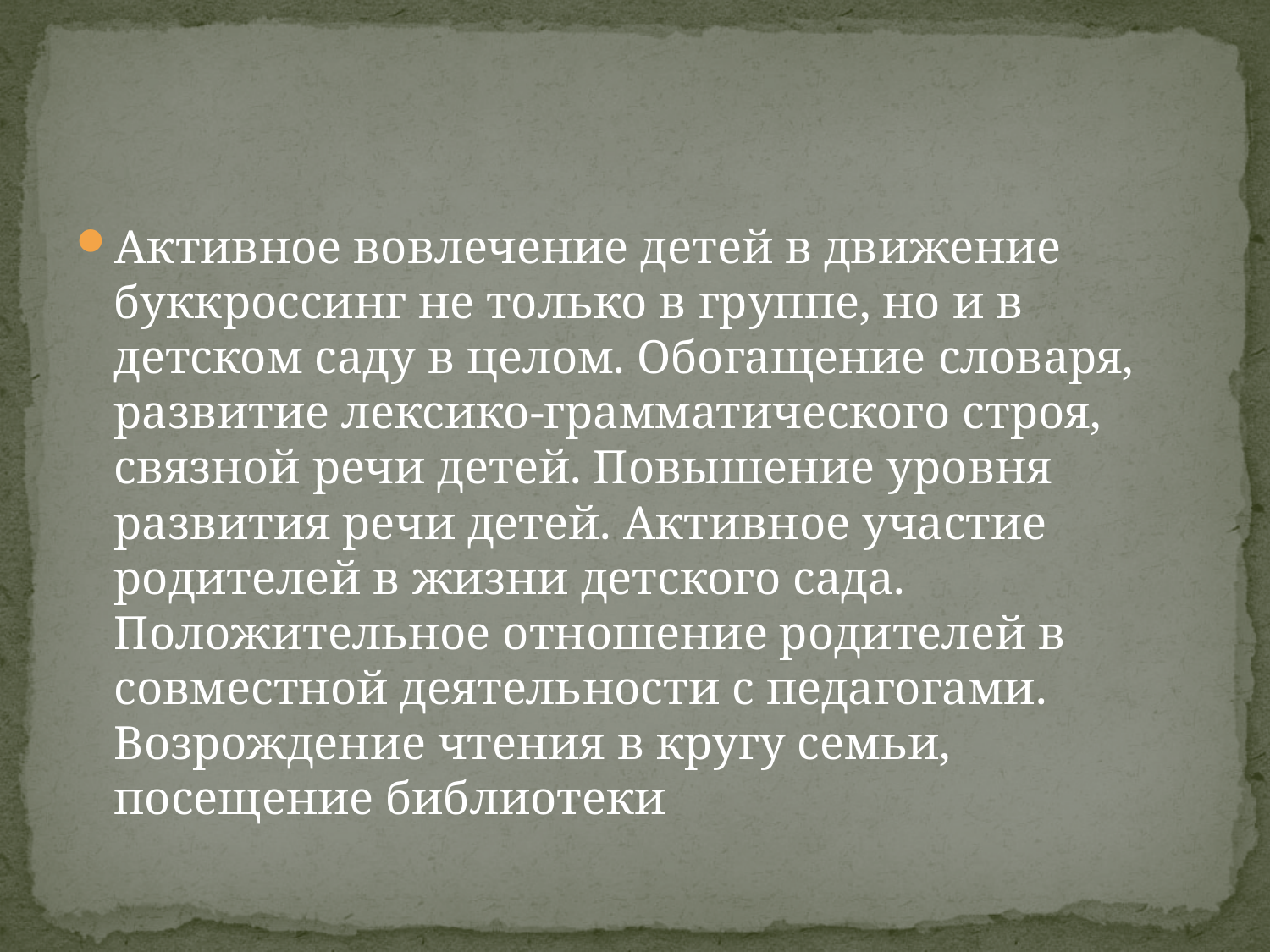

Активное вовлечение детей в движение буккроссинг не только в группе, но и в детском саду в целом. Обогащение словаря, развитие лексико-грамматического строя, связной речи детей. Повышение уровня развития речи детей. Активное участие родителей в жизни детского сада. Положительное отношение родителей в совместной деятельности с педагогами. Возрождение чтения в кругу семьи, посещение библиотеки